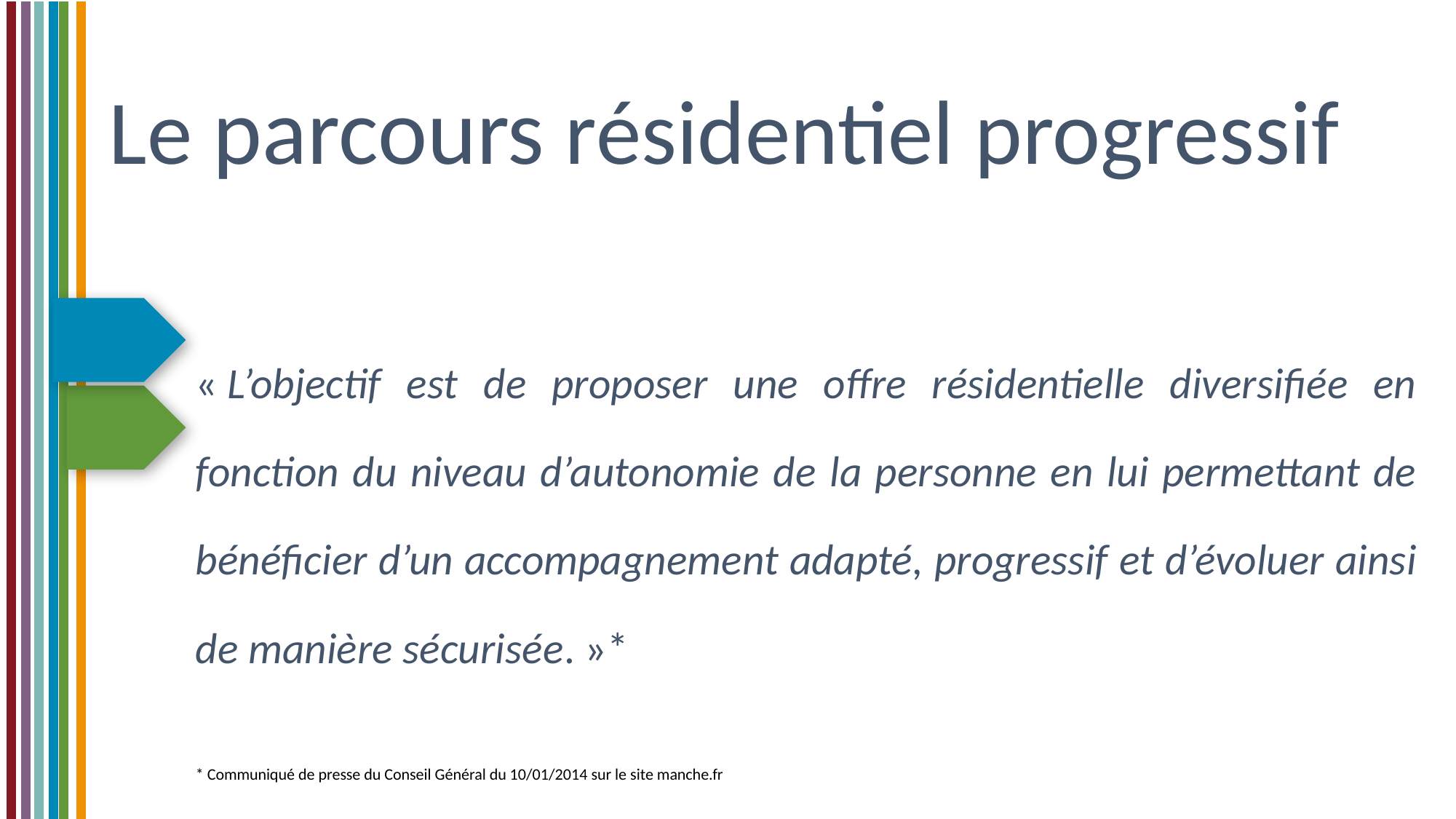

Le parcours résidentiel progressif

« L’objectif est de proposer une offre résidentielle diversifiée en fonction du niveau d’autonomie de la personne en lui permettant de bénéficier d’un accompagnement adapté, progressif et d’évoluer ainsi de manière sécurisée. »*

* Communiqué de presse du Conseil Général du 10/01/2014 sur le site manche.fr